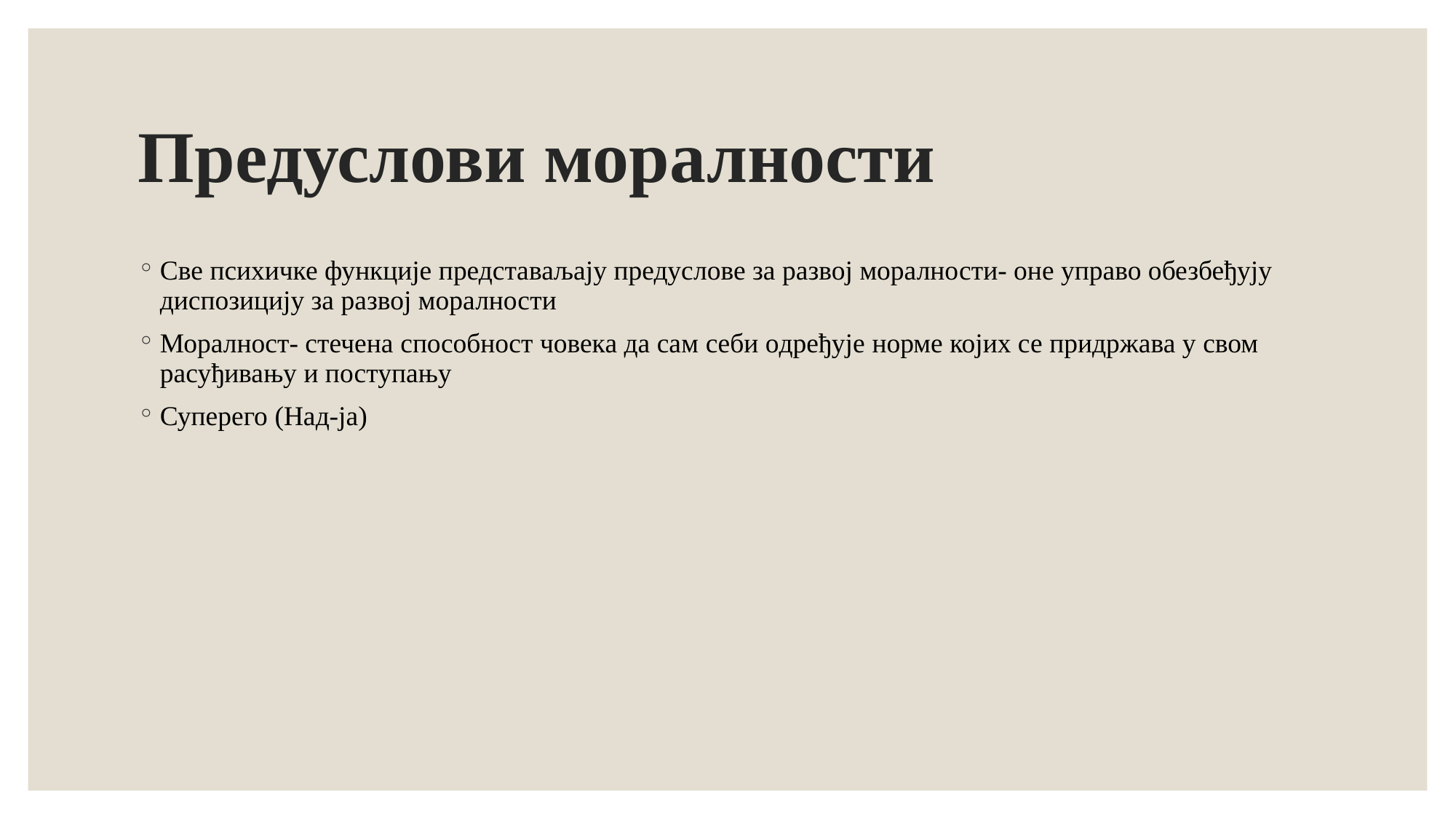

# Предуслови моралности
Све психичке функције представаљају предуслове за развој моралности- оне управо обезбеђују диспозицију за развој моралности
Моралнoст- стечeна спосoбнoст човека да сaм себи одрeђујe норме којих се придржава у свом расуђивању и поступању
Суперего (Над-ja)